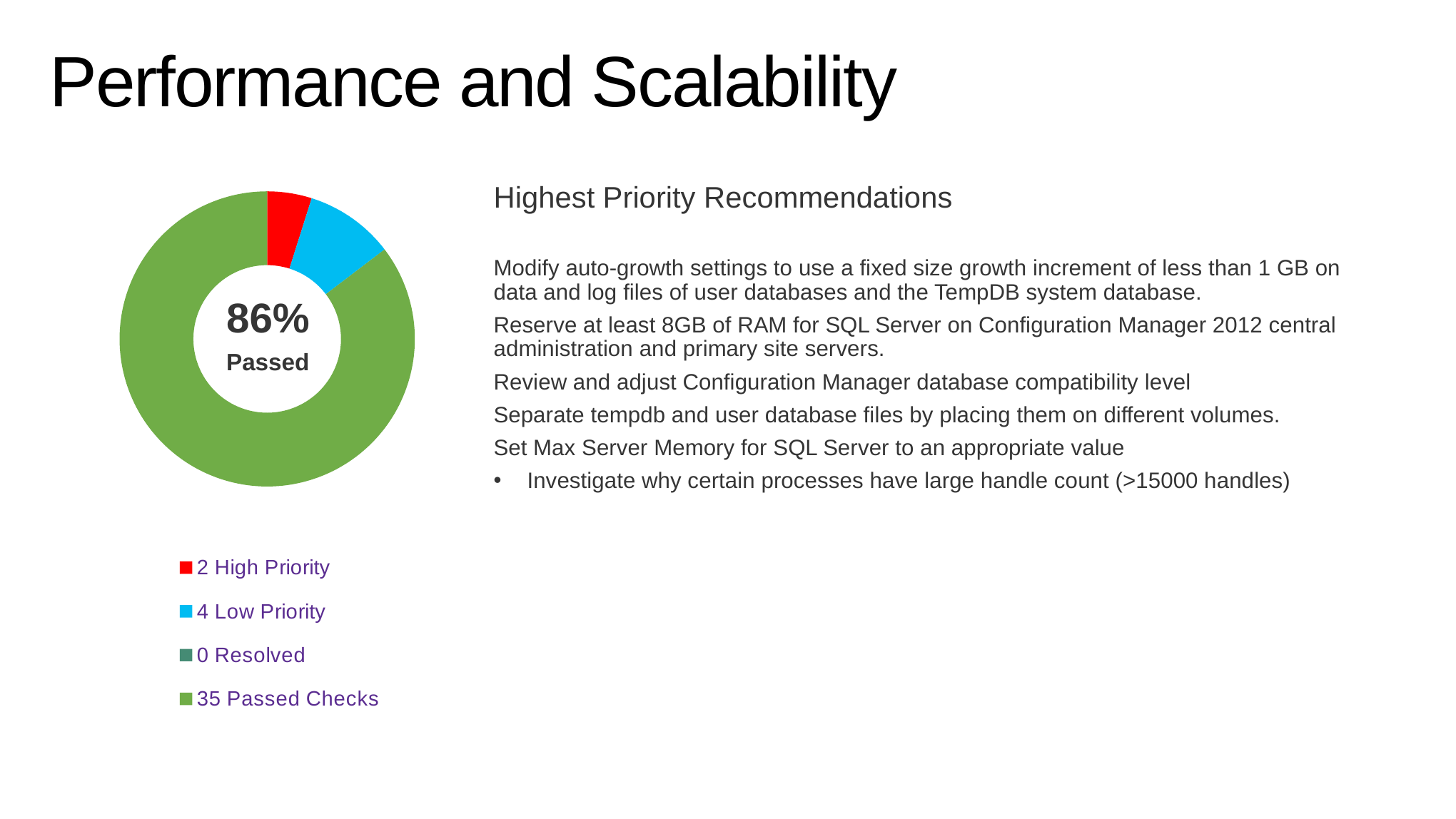

# Performance and Scalability

### Chart

| Category | Column1 |
|---|---|
| 2 High Priority  | 2.0 |
|  | None |
| 4 Low Priority | 4.0 |
|  | None |
| 0 Resolved | 0.0 |
|  | None |
| 35 Passed Checks | 35.0 |
Highest Priority Recommendations

Modify auto-growth settings to use a fixed size growth increment of less than 1 GB on data and log files of user databases and the TempDB system database.
Reserve at least 8GB of RAM for SQL Server on Configuration Manager 2012 central administration and primary site servers.
Review and adjust Configuration Manager database compatibility level
Separate tempdb and user database files by placing them on different volumes.
Set Max Server Memory for SQL Server to an appropriate value
Investigate why certain processes have large handle count (>15000 handles)
86%
Passed